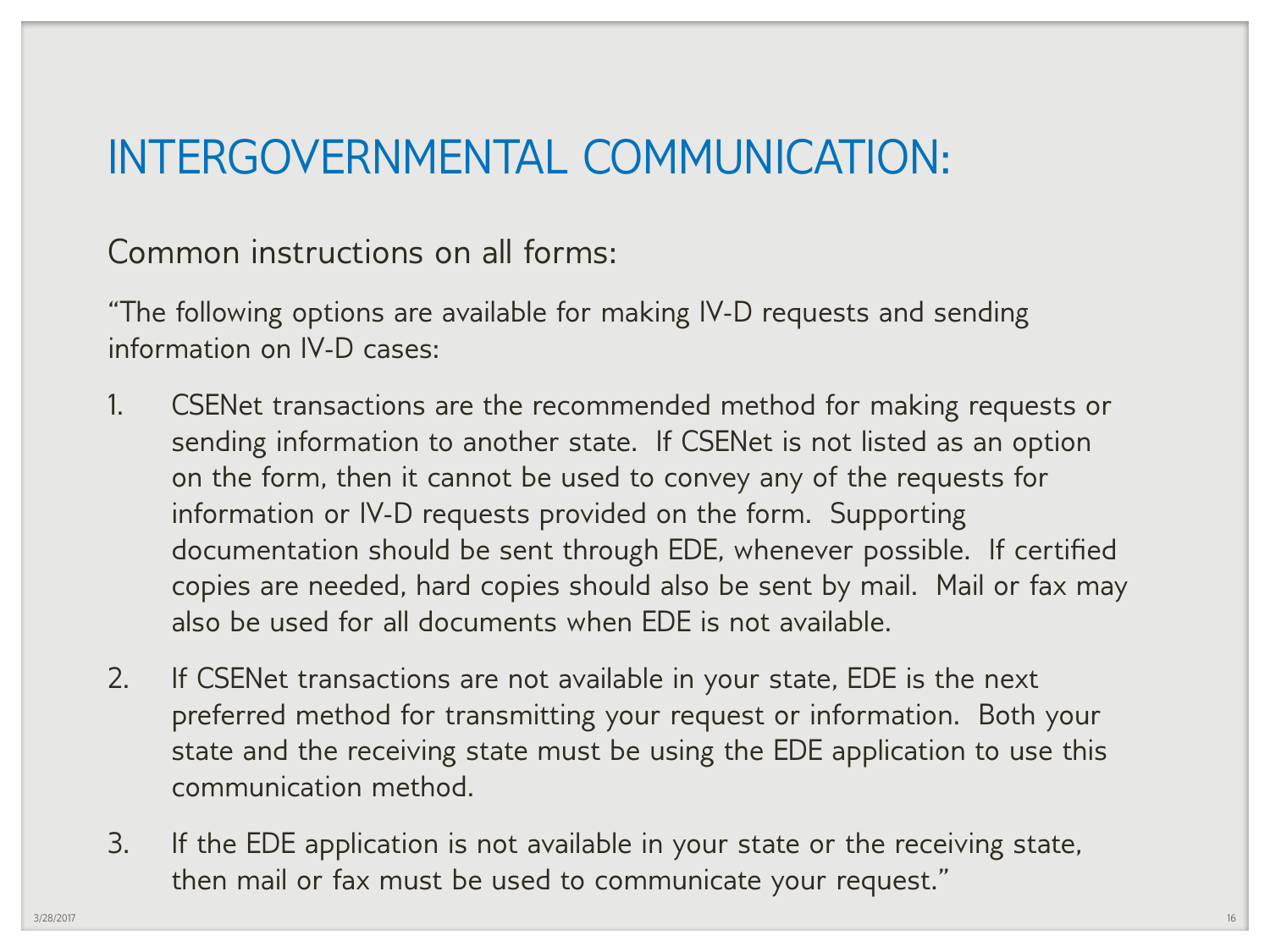

# Intergovernmental communication:
Common instructions on all forms:
“The following options are available for making IV-D requests and sending information on IV-D cases:
CSENet transactions are the recommended method for making requests or sending information to another state.  If CSENet is not listed as an option on the form, then it cannot be used to convey any of the requests for information or IV-D requests provided on the form.  Supporting documentation should be sent through EDE, whenever possible.  If certified copies are needed, hard copies should also be sent by mail.  Mail or fax may also be used for all documents when EDE is not available.
If CSENet transactions are not available in your state, EDE is the next preferred method for transmitting your request or information.  Both your state and the receiving state must be using the EDE application to use this communication method.
If the EDE application is not available in your state or the receiving state, then mail or fax must be used to communicate your request.”

3/28/2017
16